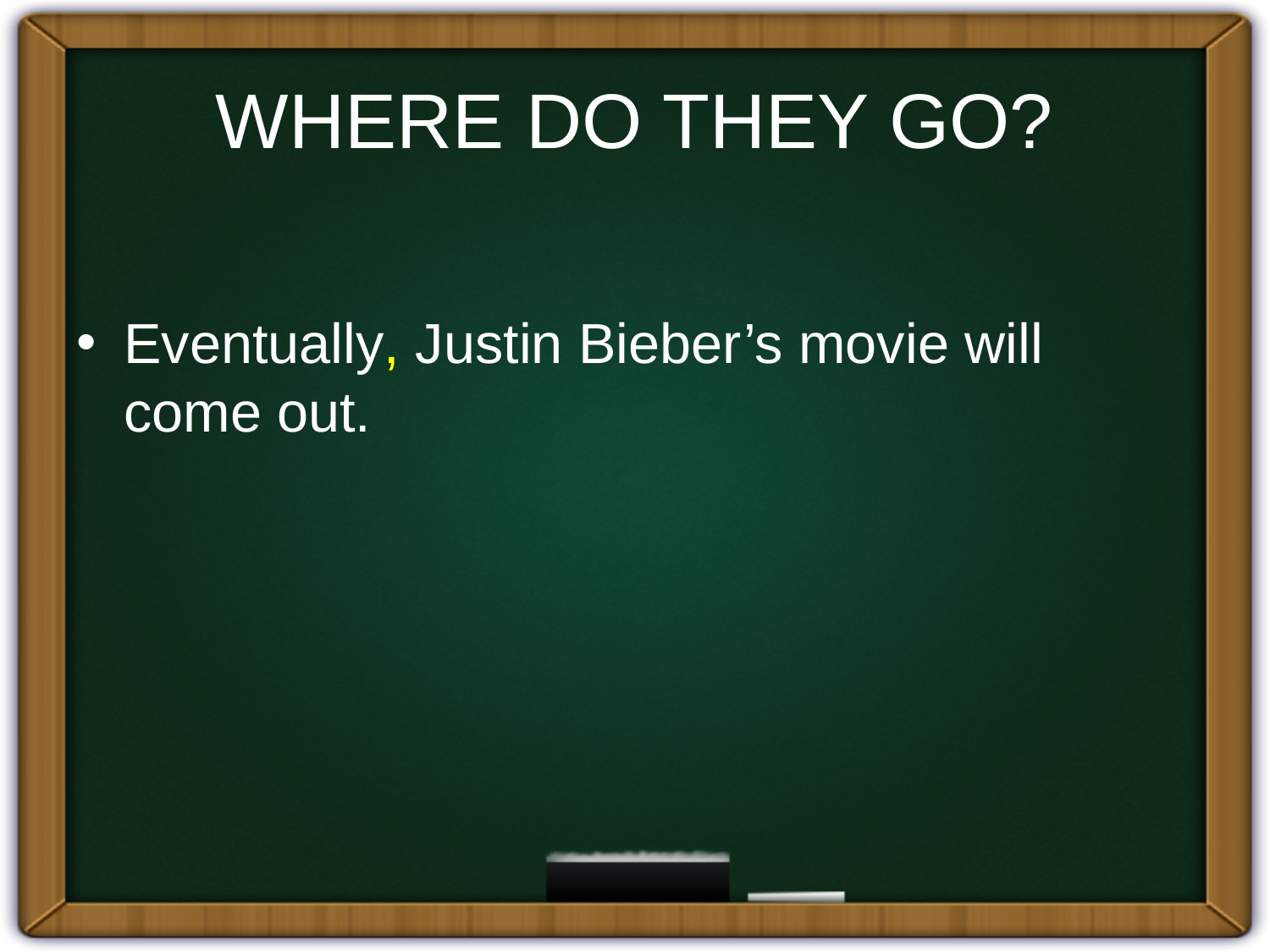

# WHERE DO THEY GO?

Eventually, Justin Bieber’s movie will come out.